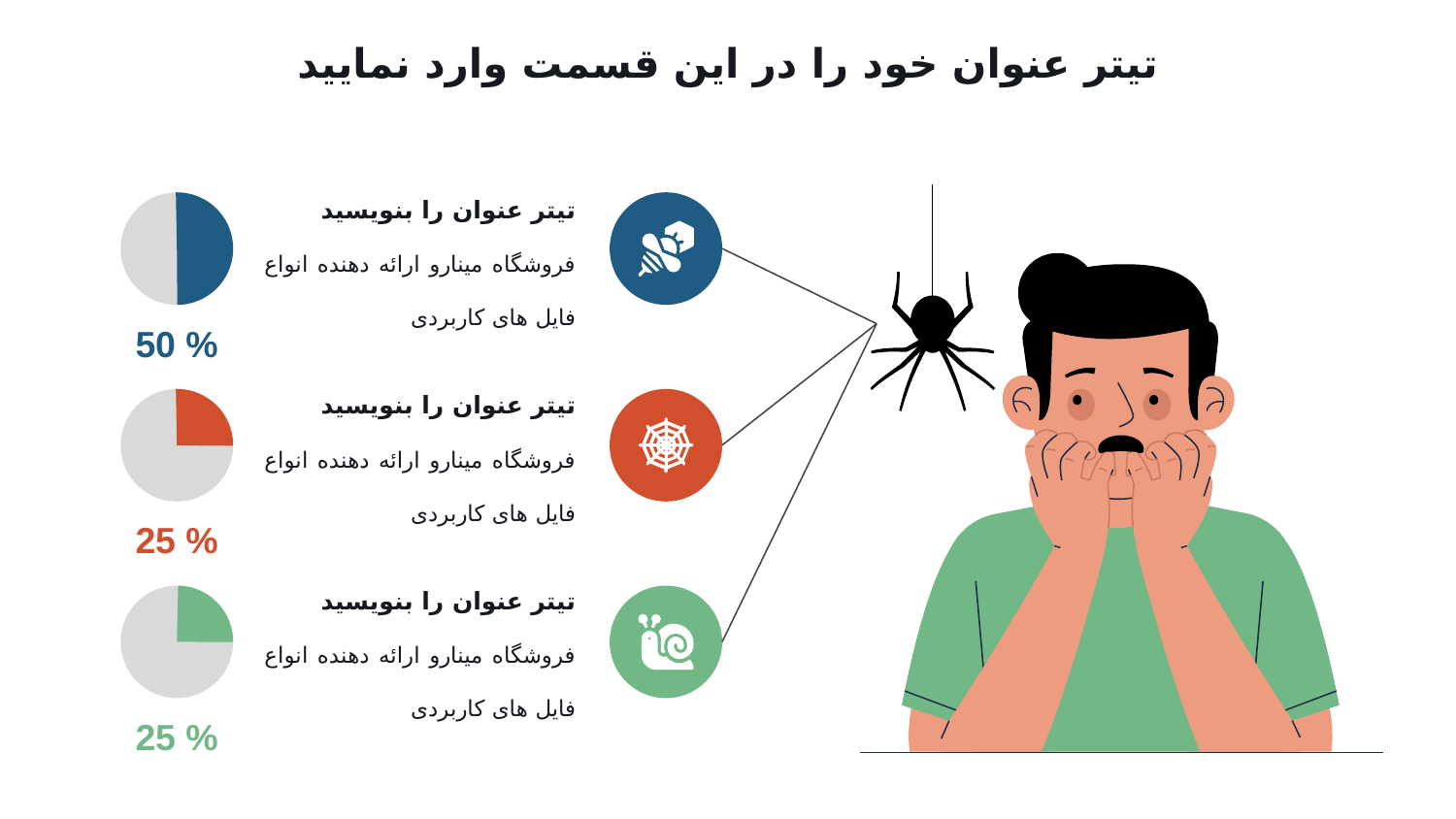

تیتر عنوان خود را در این قسمت وارد نمایید
تیتر عنوان را بنویسید
فروشگاه مینارو ارائه دهنده انواع فایل های کاربردی

50 %
تیتر عنوان را بنویسید
فروشگاه مینارو ارائه دهنده انواع فایل های کاربردی

25 %
تیتر عنوان را بنویسید
فروشگاه مینارو ارائه دهنده انواع فایل های کاربردی

25 %